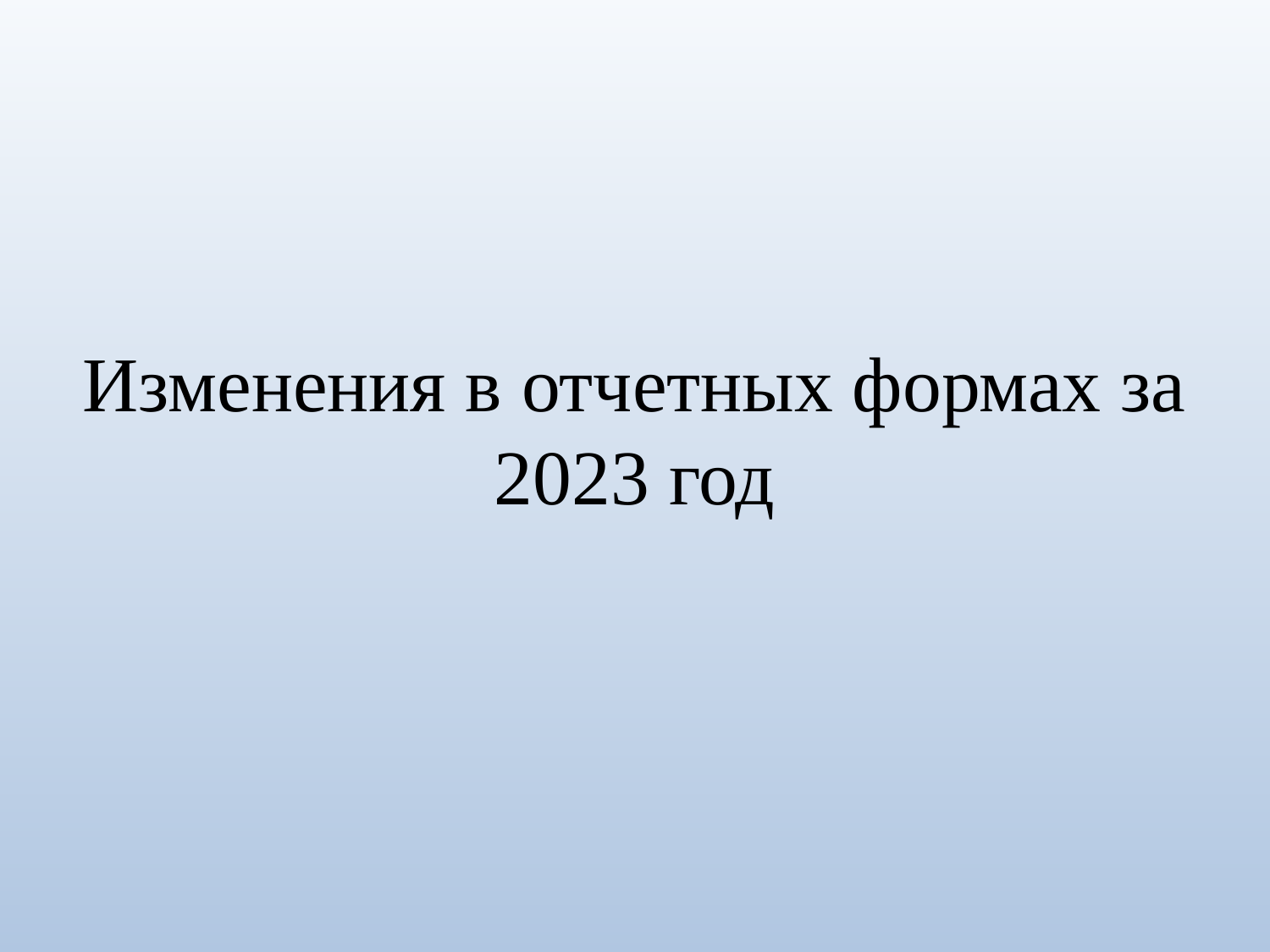

# Изменения в отчетных формах за 2023 год